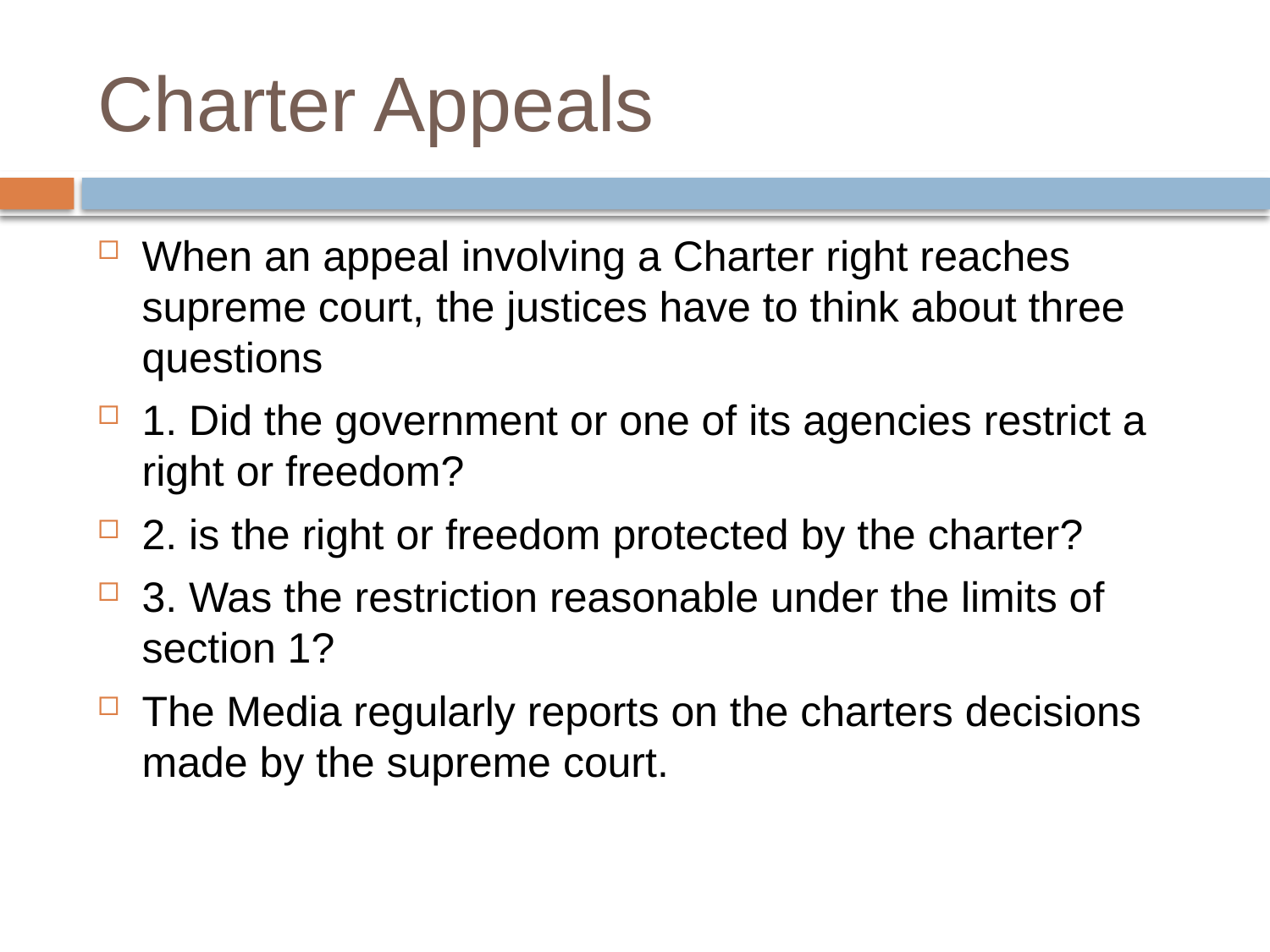

# Charter Appeals
When an appeal involving a Charter right reaches supreme court, the justices have to think about three questions
1. Did the government or one of its agencies restrict a right or freedom?
2. is the right or freedom protected by the charter?
3. Was the restriction reasonable under the limits of section 1?
The Media regularly reports on the charters decisions made by the supreme court.